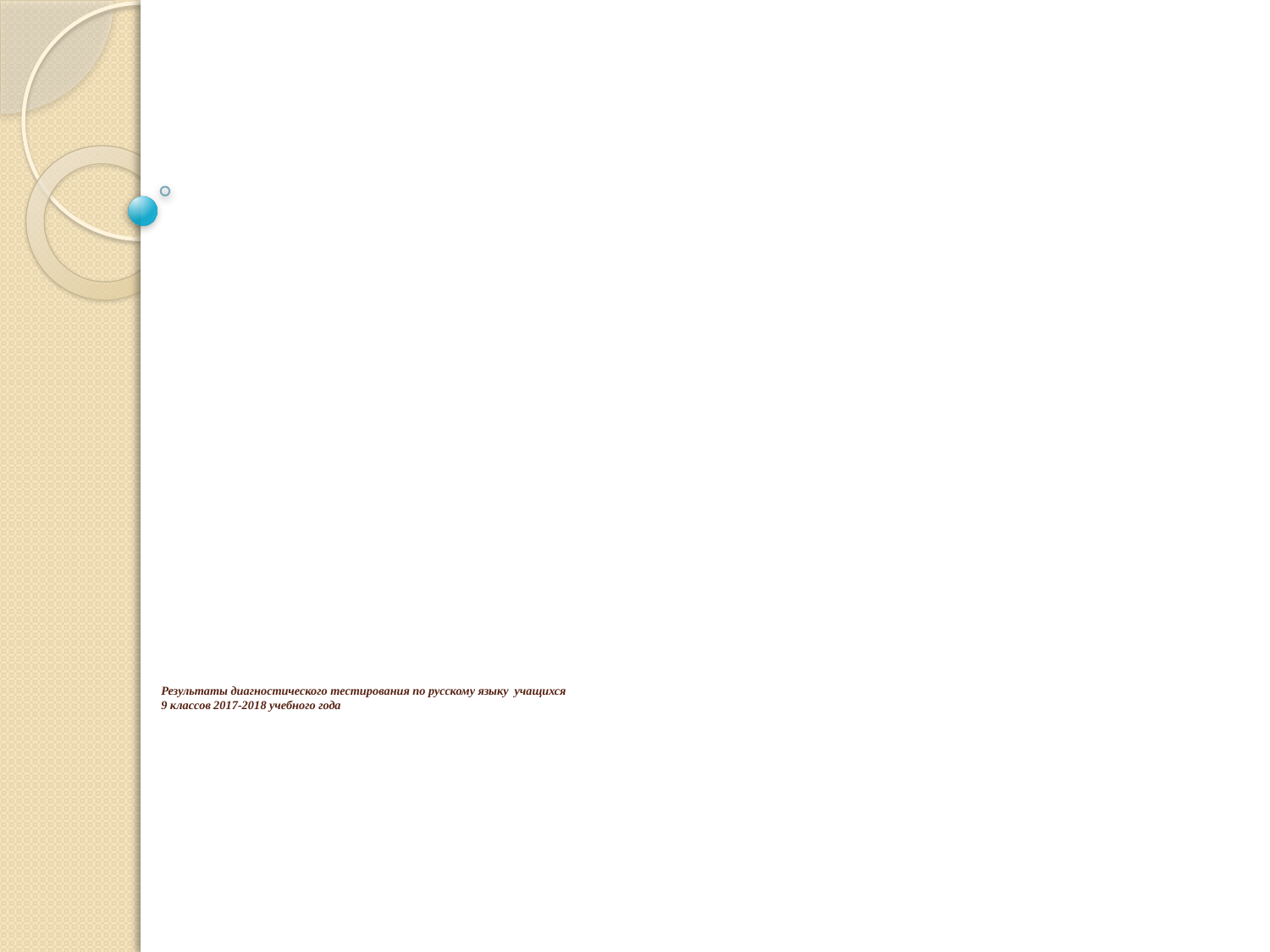

# Результаты диагностического тестирования по русскому языку  учащихся 9 классов 2017-2018 учебного года